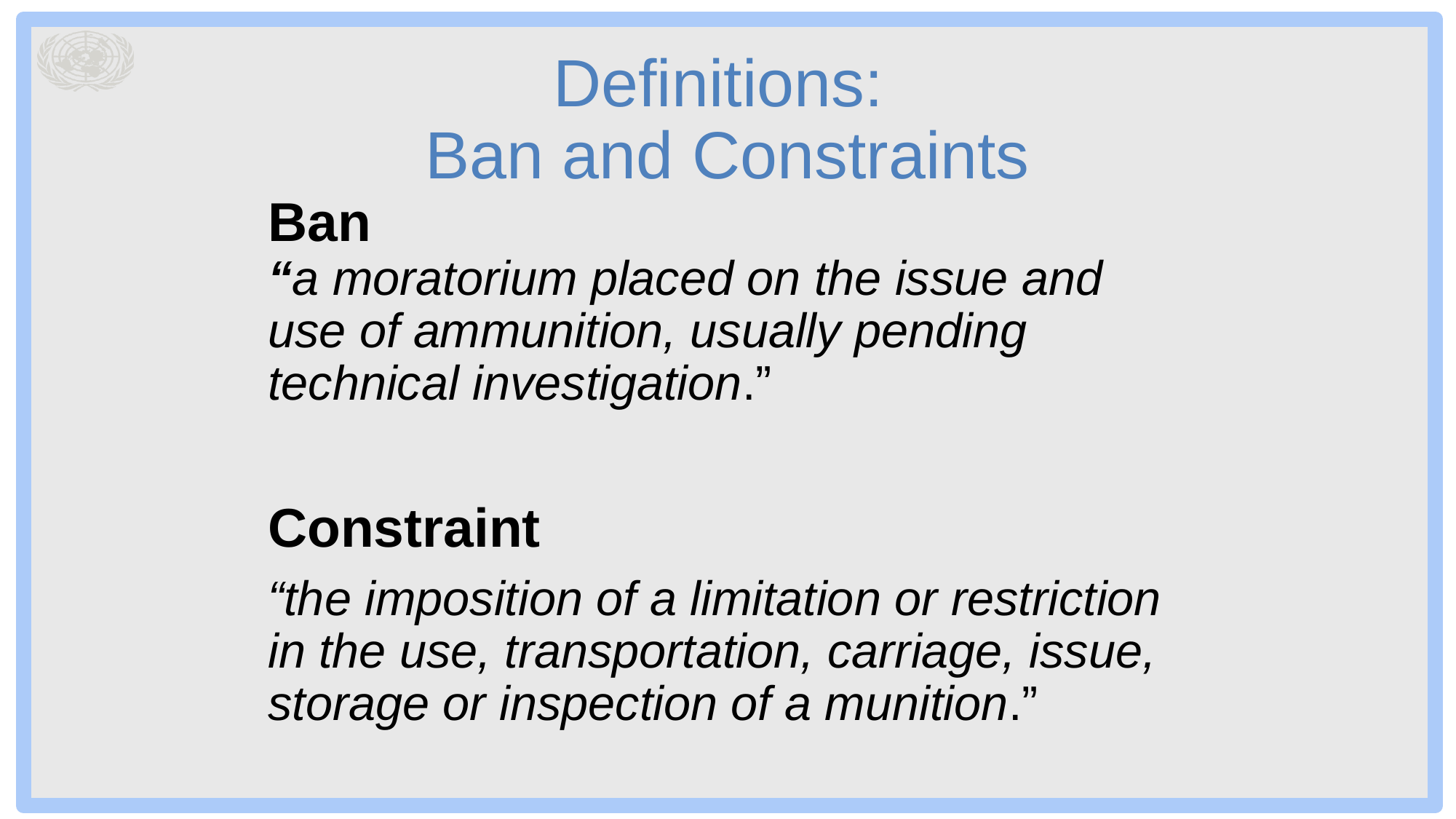

# Definitions: Ban and Constraints
Ban
“a moratorium placed on the issue and use of ammunition, usually pending technical investigation.”

Constraint
“the imposition of a limitation or restriction in the use, transportation, carriage, issue, storage or inspection of a munition.”